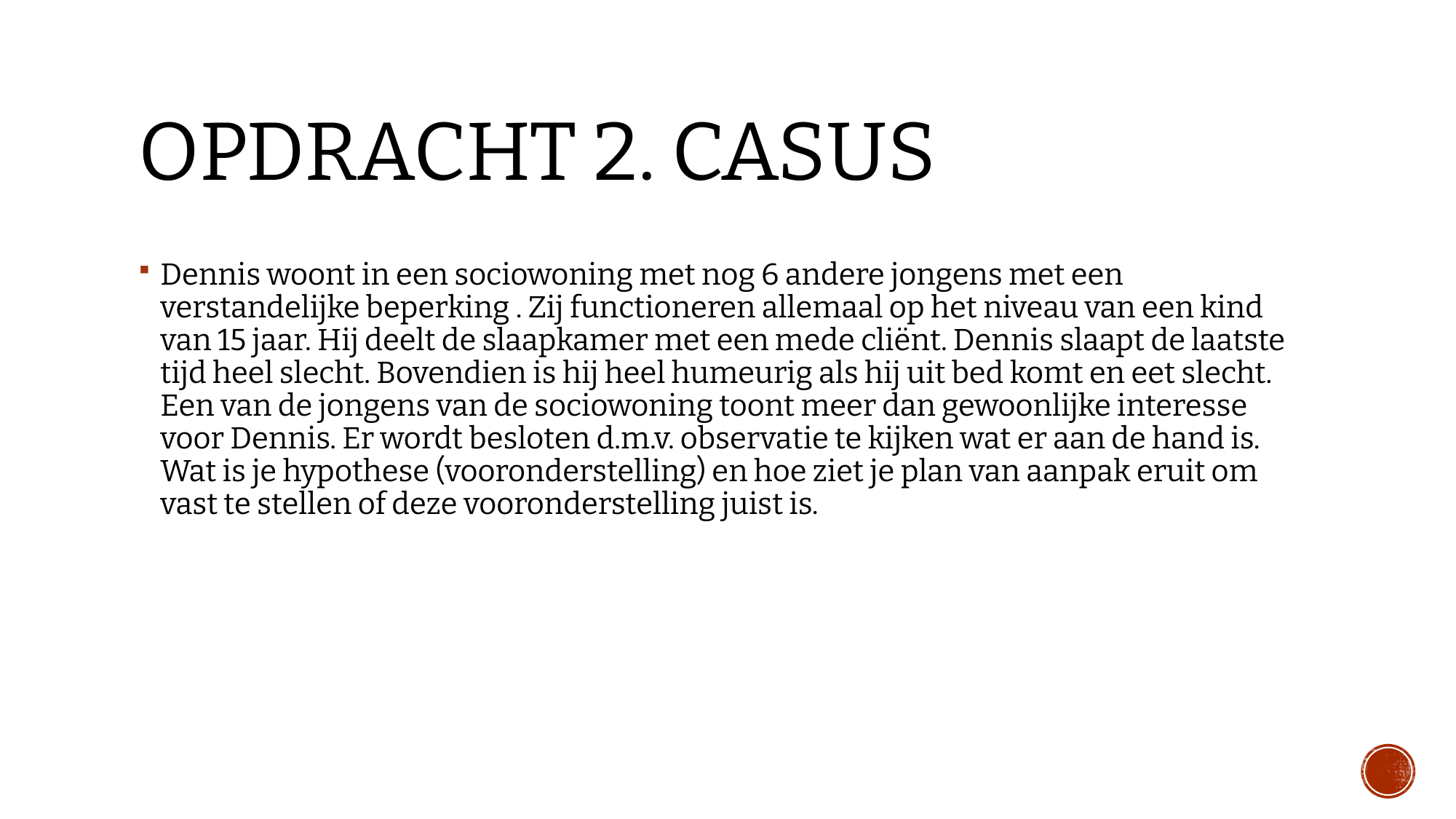

# Opdracht 2. Casus
Dennis woont in een sociowoning met nog 6 andere jongens met een verstandelijke beperking . Zij functioneren allemaal op het niveau van een kind van 15 jaar. Hij deelt de slaapkamer met een mede cliënt. Dennis slaapt de laatste tijd heel slecht. Bovendien is hij heel humeurig als hij uit bed komt en eet slecht. Een van de jongens van de sociowoning toont meer dan gewoonlijke interesse voor Dennis. Er wordt besloten d.m.v. observatie te kijken wat er aan de hand is. Wat is je hypothese (vooronderstelling) en hoe ziet je plan van aanpak eruit om vast te stellen of deze vooronderstelling juist is.